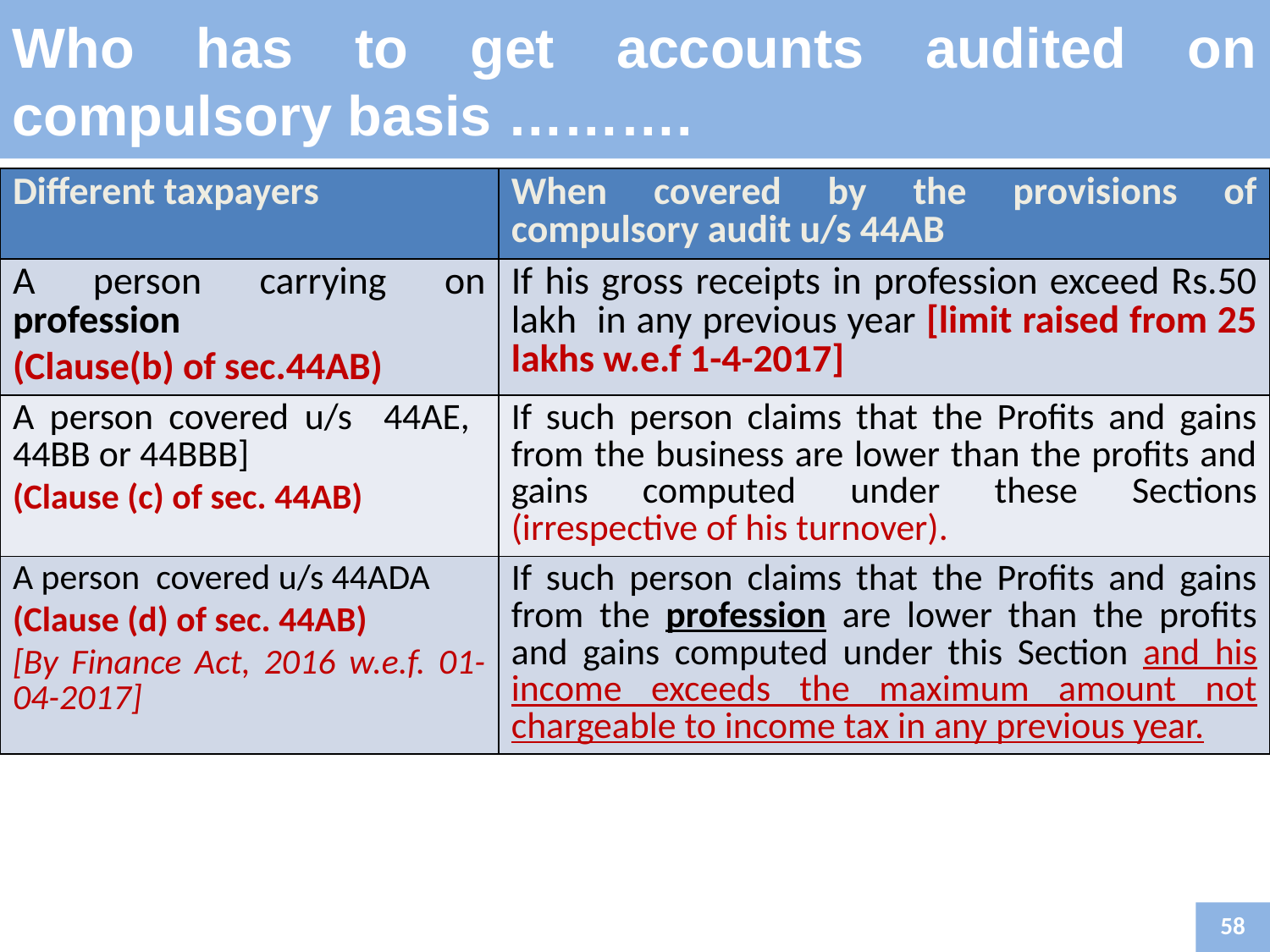

Who has to get accounts audited on compulsory basis ……….
| Different taxpayers | When covered by the provisions of compulsory audit u/s 44AB |
| --- | --- |
| A person carrying on profession (Clause(b) of sec.44AB) | If his gross receipts in profession exceed Rs.50 lakh in any previous year [limit raised from 25 lakhs w.e.f 1-4-2017] |
| A person covered u/s 44AE, 44BB or 44BBB] (Clause (c) of sec. 44AB) | If such person claims that the Profits and gains from the business are lower than the profits and gains computed under these Sections (irrespective of his turnover). |
| A person covered u/s 44ADA (Clause (d) of sec. 44AB) [By Finance Act, 2016 w.e.f. 01-04-2017] | If such person claims that the Profits and gains from the profession are lower than the profits and gains computed under this Section and his income exceeds the maximum amount not chargeable to income tax in any previous year. |
58